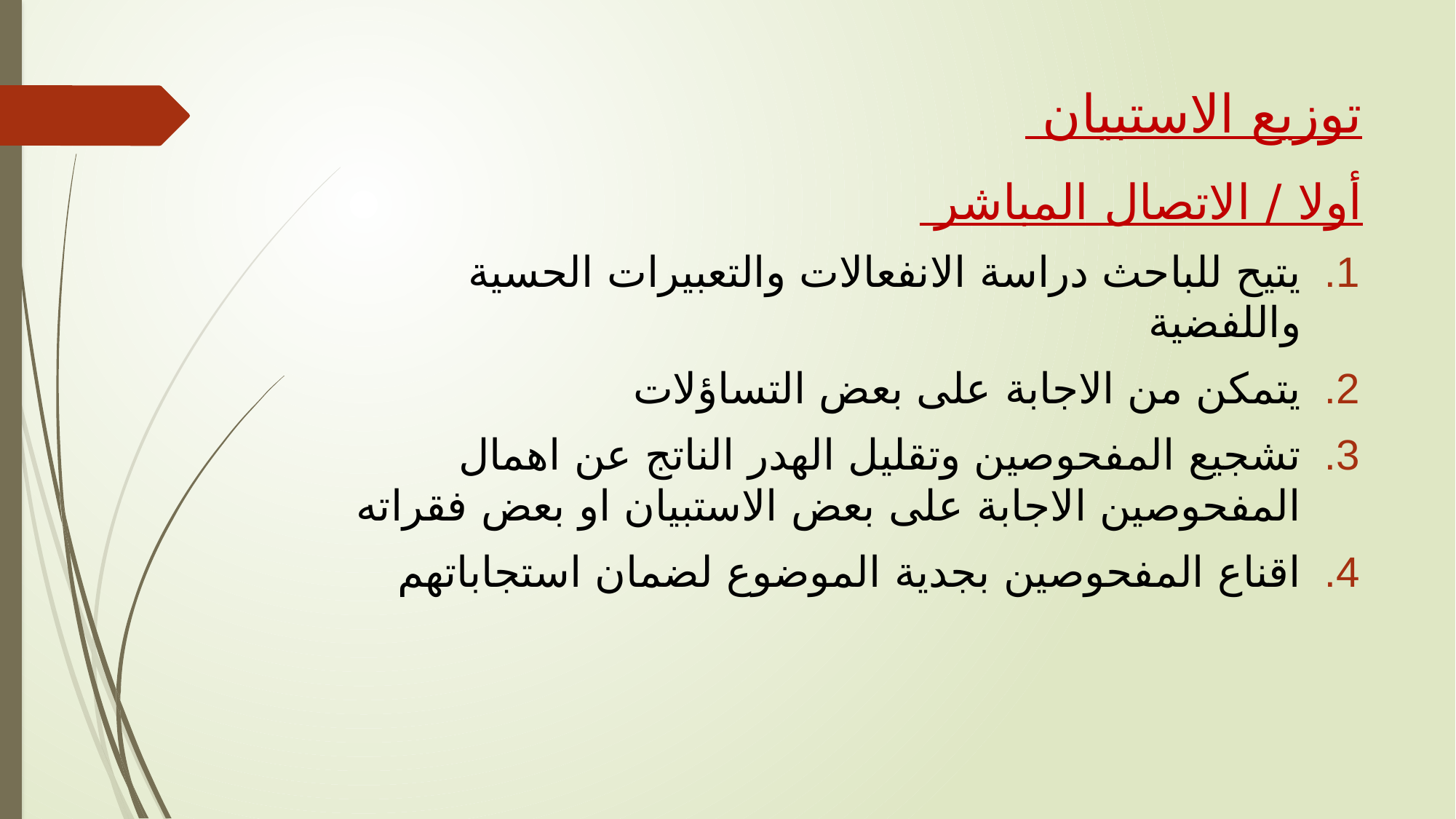

# توزيع الاستبيان
أولا / الاتصال المباشر
يتيح للباحث دراسة الانفعالات والتعبيرات الحسية واللفضية
يتمكن من الاجابة على بعض التساؤلات
تشجيع المفحوصين وتقليل الهدر الناتج عن اهمال المفحوصين الاجابة على بعض الاستبيان او بعض فقراته
اقناع المفحوصين بجدية الموضوع لضمان استجاباتهم